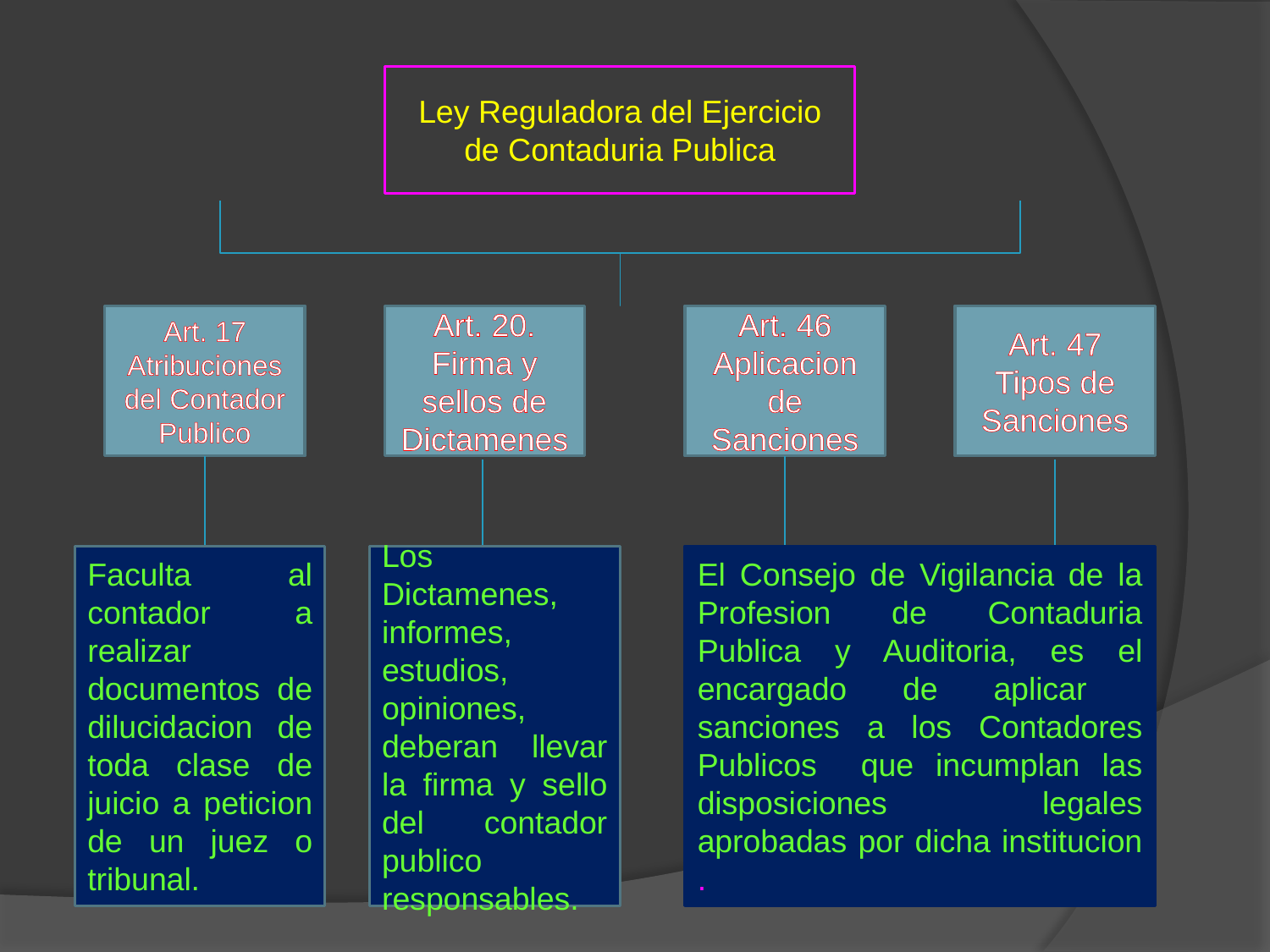

Ley Reguladora del Ejercicio de Contaduria Publica
Art. 17
Atribuciones del Contador Publico
Art. 20. Firma y sellos de Dictamenes
Art. 46
Aplicacion de Sanciones
Art. 47
Tipos de Sanciones
Faculta al contador a realizar documentos de dilucidacion de toda clase de juicio a peticion de un juez o tribunal.
Los Dictamenes, informes, estudios, opiniones, deberan llevar la firma y sello del contador publico responsables.
El Consejo de Vigilancia de la Profesion de Contaduria Publica y Auditoria, es el encargado de aplicar  sanciones a los Contadores Publicos  que incumplan las disposiciones legales aprobadas por dicha institucion .